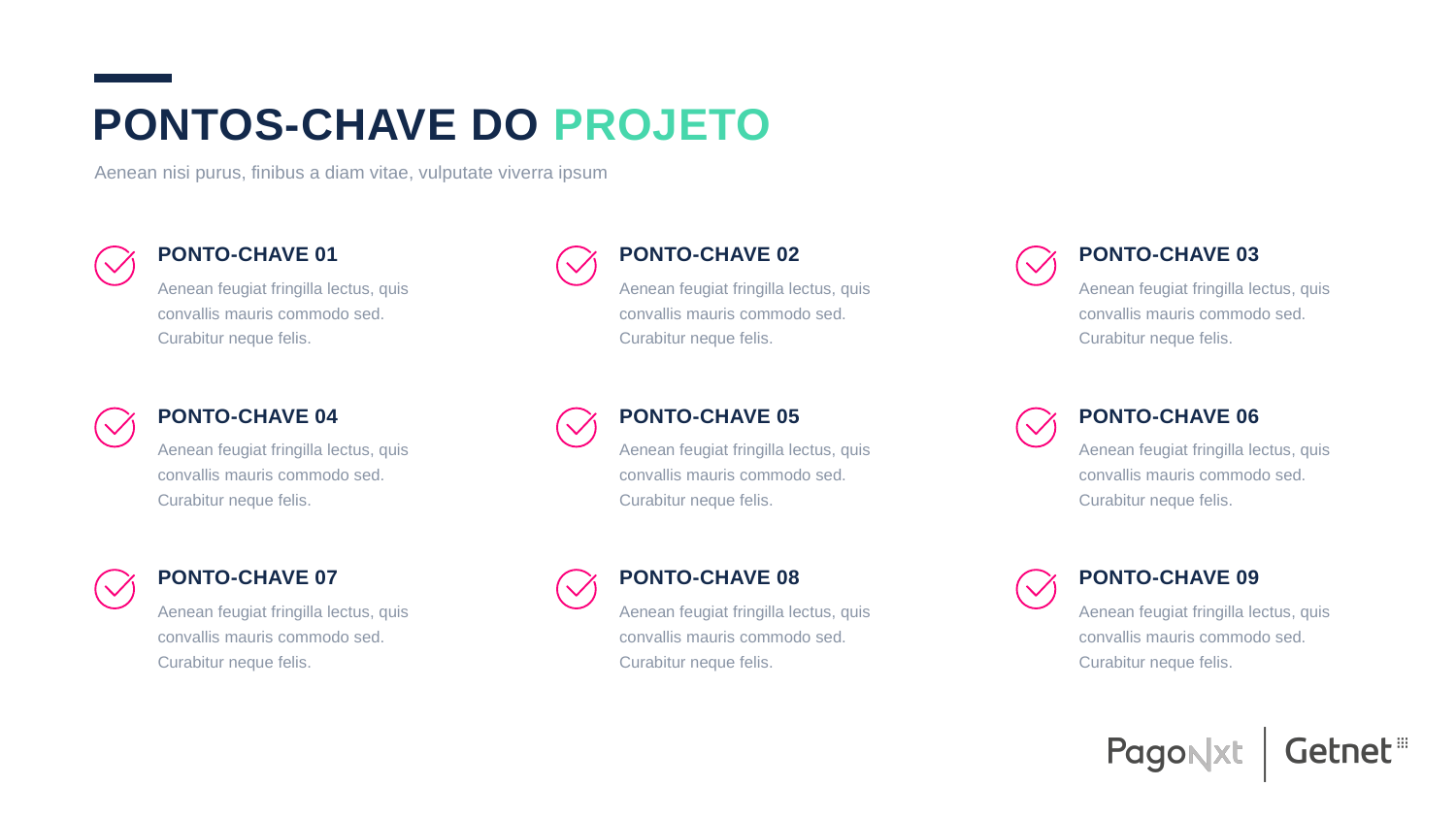

pontos-chave do projeto
Aenean nisi purus, finibus a diam vitae, vulputate viverra ipsum
Ponto-chave 01
Ponto-chave 02
Ponto-chave 03

Aenean feugiat fringilla lectus, quis convallis mauris commodo sed. Curabitur neque felis.
Aenean feugiat fringilla lectus, quis convallis mauris commodo sed. Curabitur neque felis.
Aenean feugiat fringilla lectus, quis convallis mauris commodo sed. Curabitur neque felis.
Ponto-chave 04
Ponto-chave 05
Ponto-chave 06

Aenean feugiat fringilla lectus, quis convallis mauris commodo sed. Curabitur neque felis.
Aenean feugiat fringilla lectus, quis convallis mauris commodo sed. Curabitur neque felis.
Aenean feugiat fringilla lectus, quis convallis mauris commodo sed. Curabitur neque felis.
Ponto-chave 07
Ponto-chave 08
Ponto-chave 09

Aenean feugiat fringilla lectus, quis convallis mauris commodo sed. Curabitur neque felis.
Aenean feugiat fringilla lectus, quis convallis mauris commodo sed. Curabitur neque felis.
Aenean feugiat fringilla lectus, quis convallis mauris commodo sed. Curabitur neque felis.